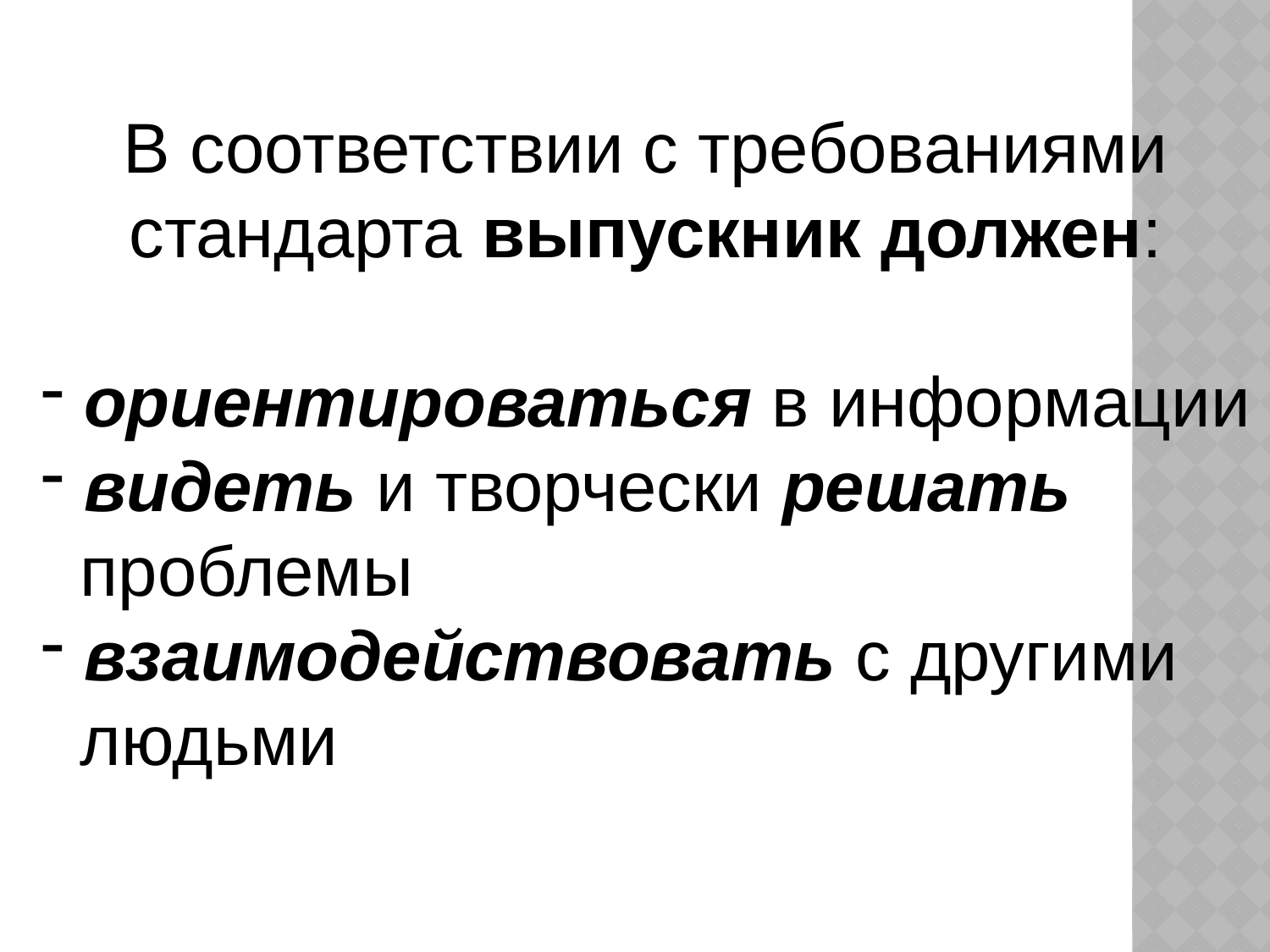

В соответствии с требованиями
стандарта выпускник должен:

 ориентироваться в информации
 видеть и творчески решать
  проблемы
 взаимодействовать с другими
  людьми